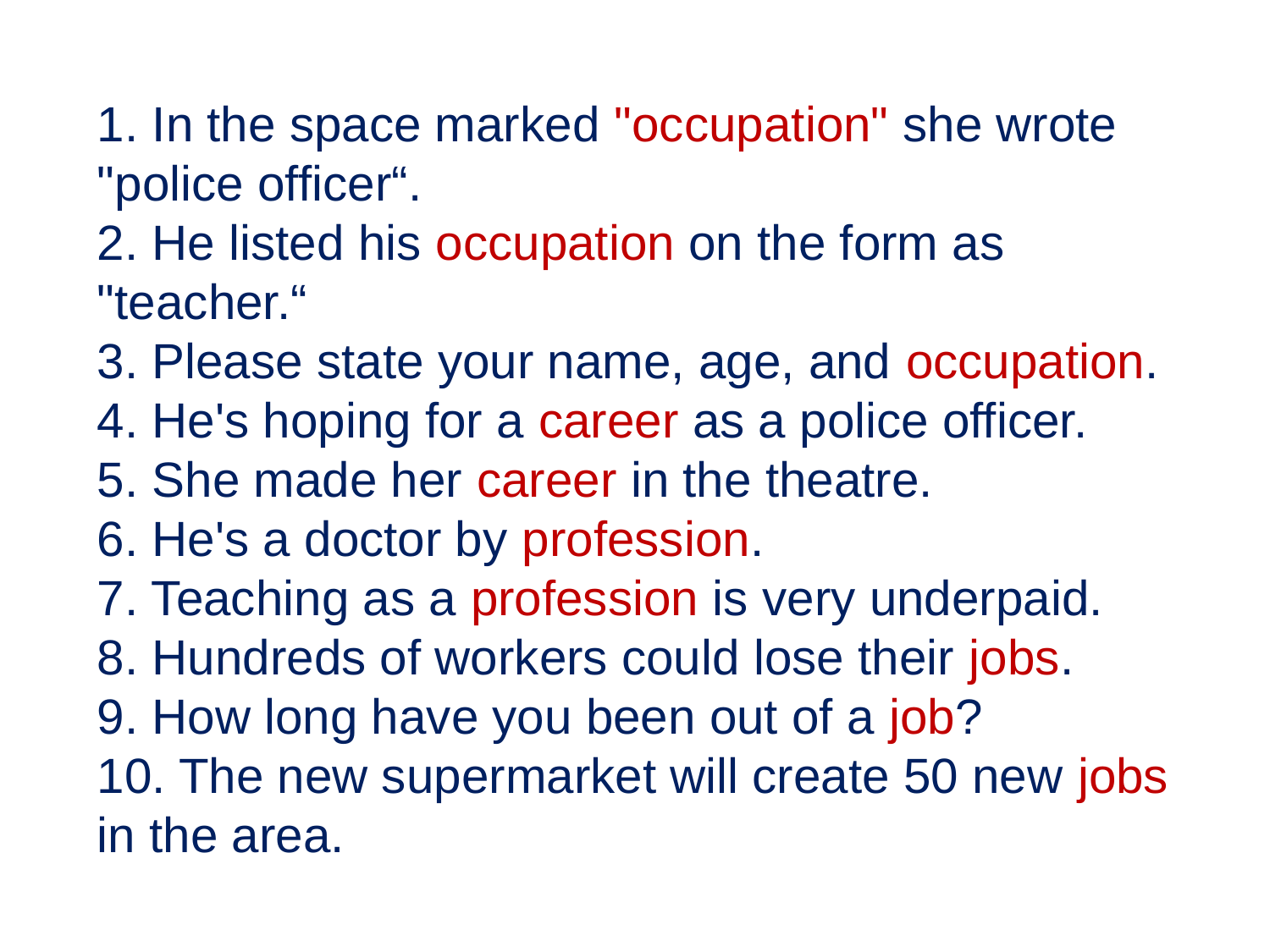

1. In the space marked "occupation" she wrote "police officer“.
2. He listed his occupation on the form as "teacher.“
3. Please state your name, age, and occupation.
4. He's hoping for a career as a police officer.
5. She made her career in the theatre.
6. He's a doctor by profession.
7. Teaching as a profession is very underpaid.
8. Hundreds of workers could lose their jobs.
9. How long have you been out of a job?
10. The new supermarket will create 50 new jobs in the area.